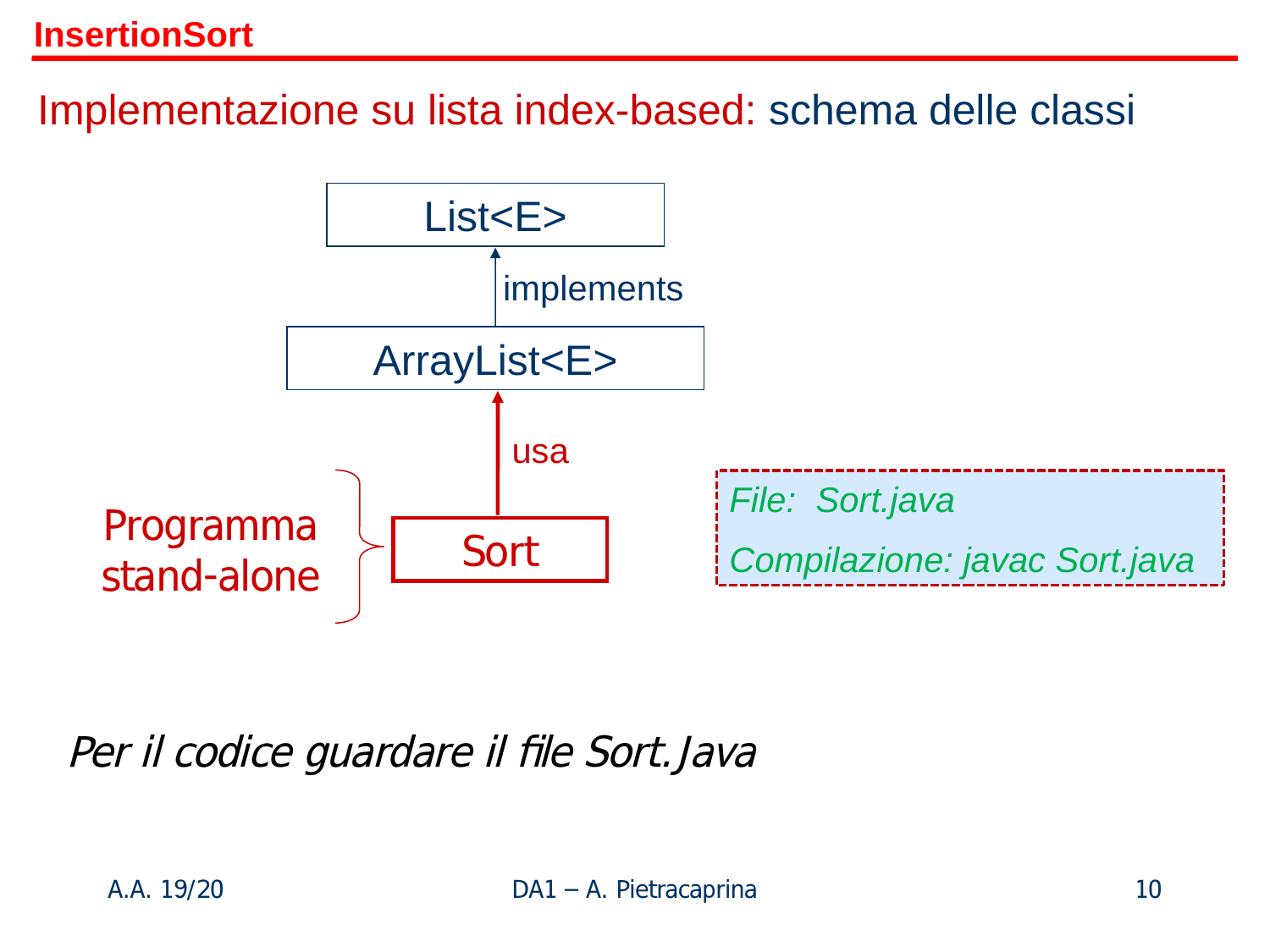

InsertionSort

Implementazione su lista index-based: schema delle classi
List<E>

implements
ArrayList<E>

usa
Sort

Programma stand-alone
File:	Sort.java
Compilazione: javac Sort.java
Per il codice guardare il file Sort.Java
A.A. 19/20
DA1 – A. Pietracaprina
10